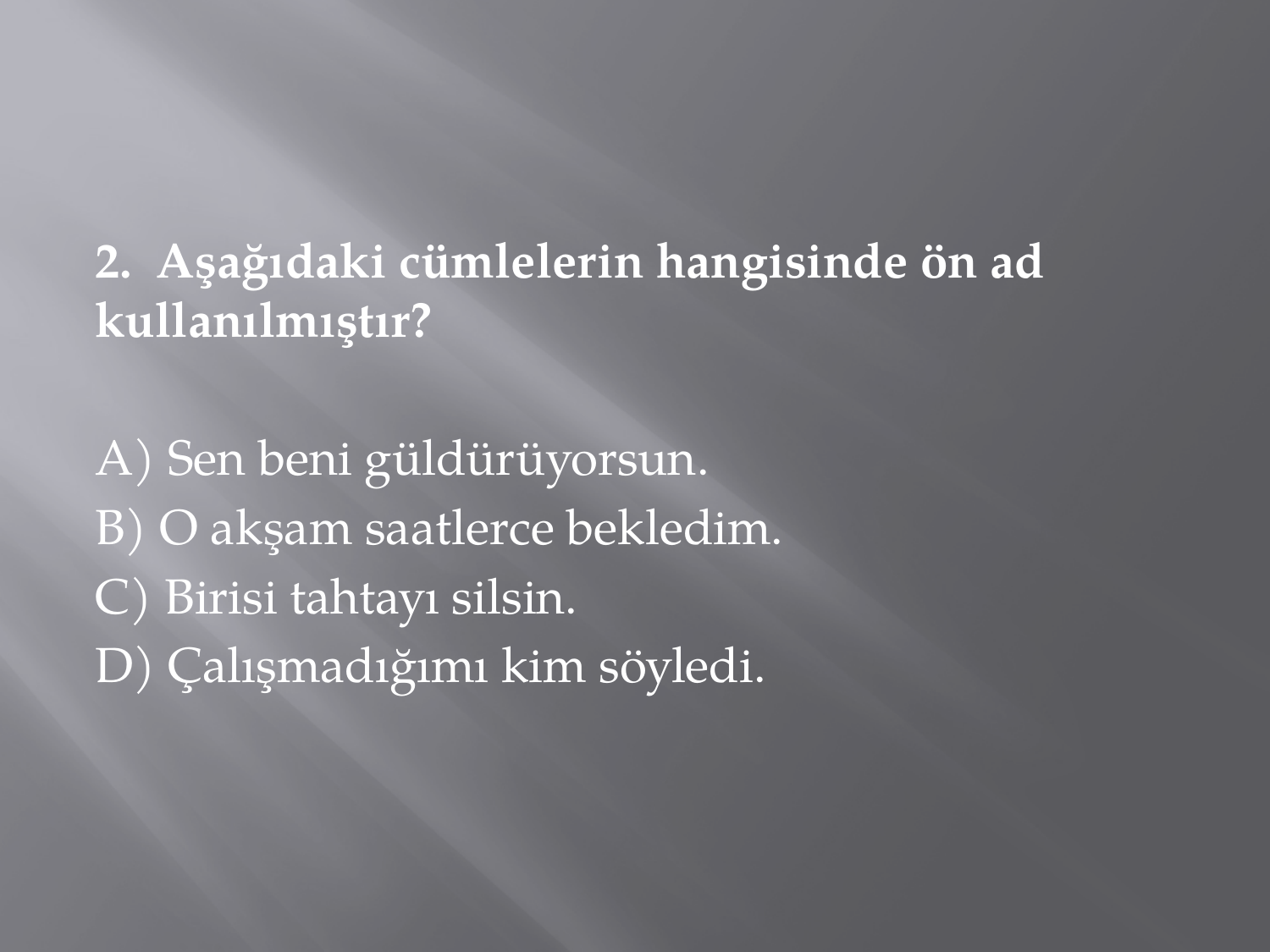

2.  Aşağıdaki cümlelerin hangisinde ön ad kullanılmıştır?

A) Sen beni güldürüyorsun.
B) O akşam saatlerce bekledim.
C) Birisi tahtayı silsin.
D) Çalışmadığımı kim söyledi.